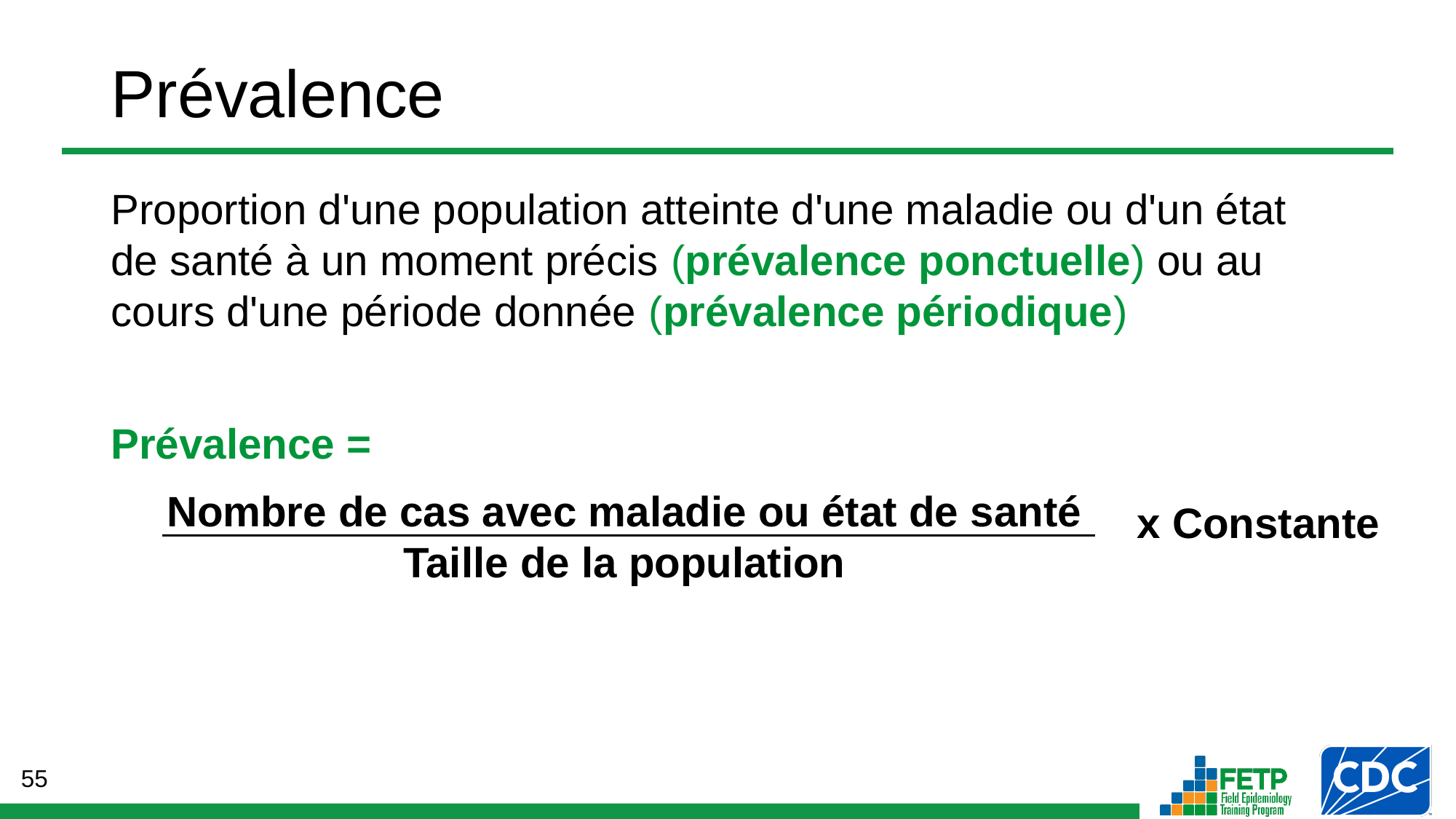

# Prévalence
Proportion d'une population atteinte d'une maladie ou d'un état de santé à un moment précis (prévalence ponctuelle) ou au cours d'une période donnée (prévalence périodique)

Prévalence =
Nombre de cas avec maladie ou état de santé
Taille de la population
x Constante